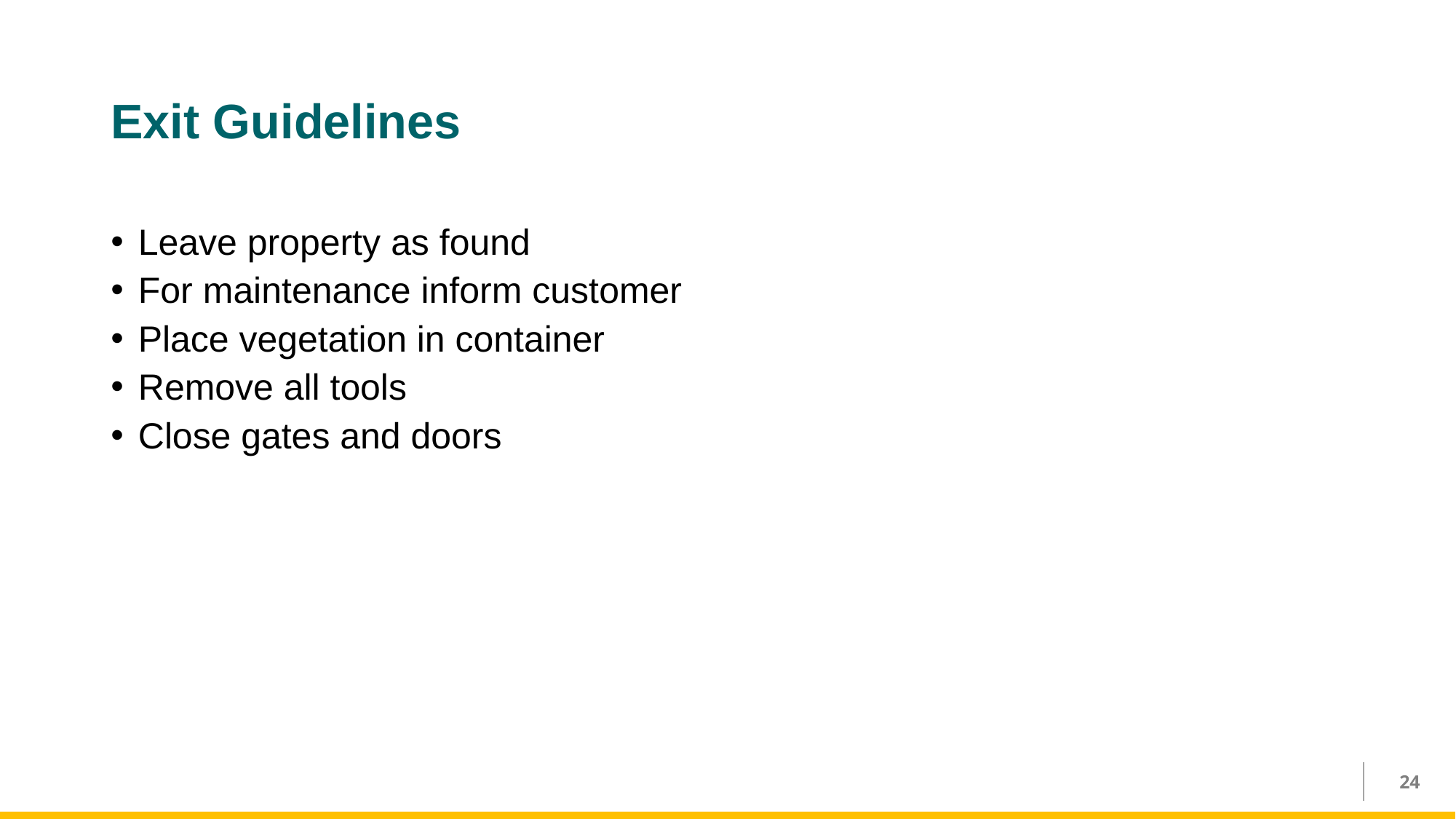

# Exit Guidelines
Leave property as found
For maintenance inform customer
Place vegetation in container
Remove all tools
Close gates and doors